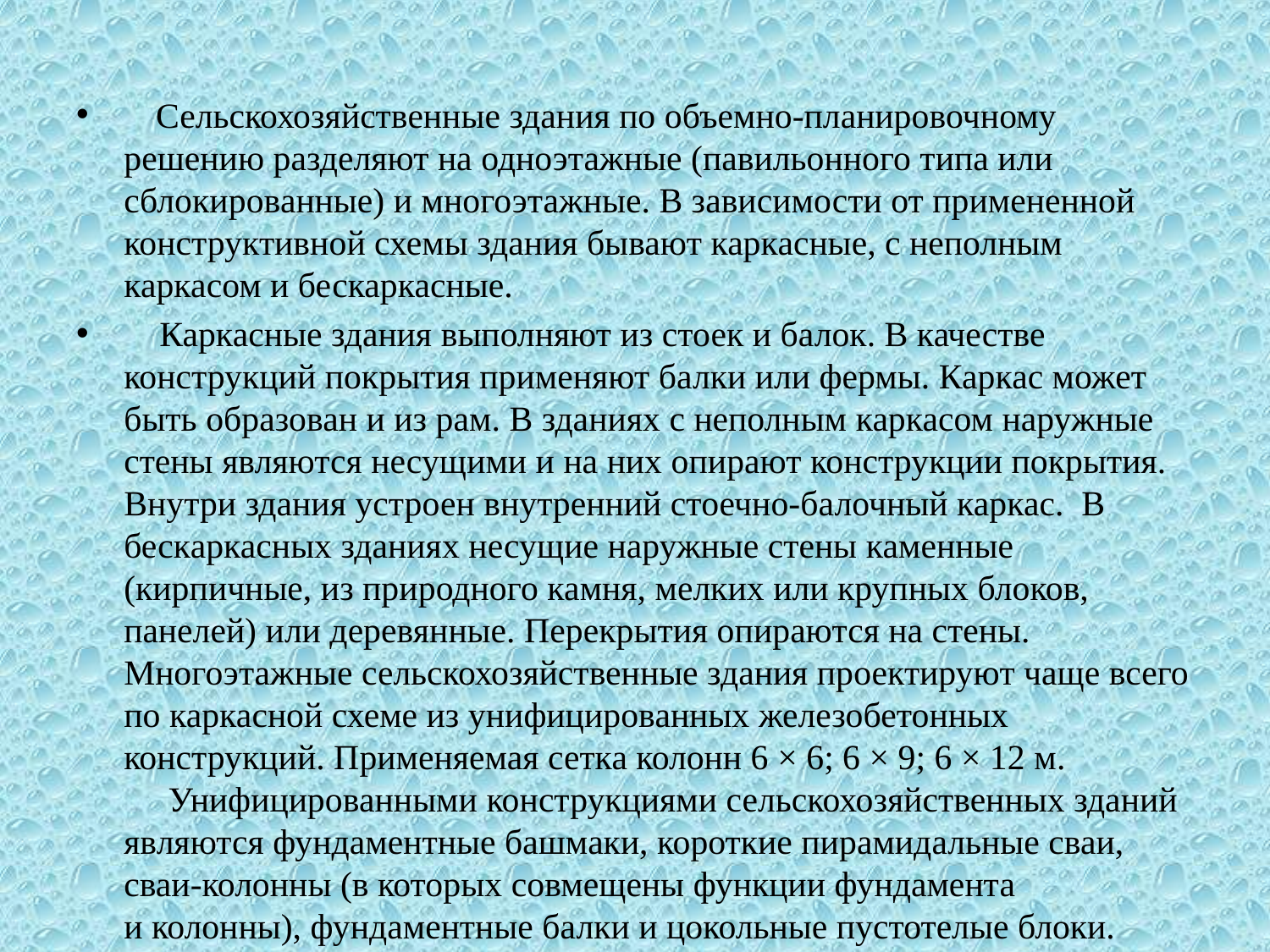

Сельскохозяйственные здания по объемно-планировочному решению разделяют на одноэтажные (павильонного типа или сблокированные) и многоэтажные. В зависимости от примененной конструктивной схемы здания бывают каркасные, с неполным каркасом и бескаркасные.
    Каркасные здания выполняют из стоек и балок. В качестве конструкций покрытия применяют балки или фермы. Каркас может быть образован и из рам. В зданиях с неполным каркасом наружные стены являются несущими и на них опирают конструкции покрытия. Внутри здания устроен внутренний стоечно-балочный каркас.  В бескаркасных зданиях несущие наружные стены каменные (кирпичные, из природного камня, мелких или крупных блоков, панелей) или деревянные. Перекрытия опираются на стены. Многоэтажные сельскохозяйственные здания проектируют чаще всего по каркасной схеме из унифицированных железобетонных конструкций. Применяемая сетка колонн 6 × 6; 6 × 9; 6 × 12 м.
     Унифицированными конструкциями сельскохозяйственных зданий являются фундаментные башмаки, короткие пирамидальные сваи, сваи-колонны (в которых совмещены функции фундамента и колонны), фундаментные балки и цокольные пустотелые блоки.